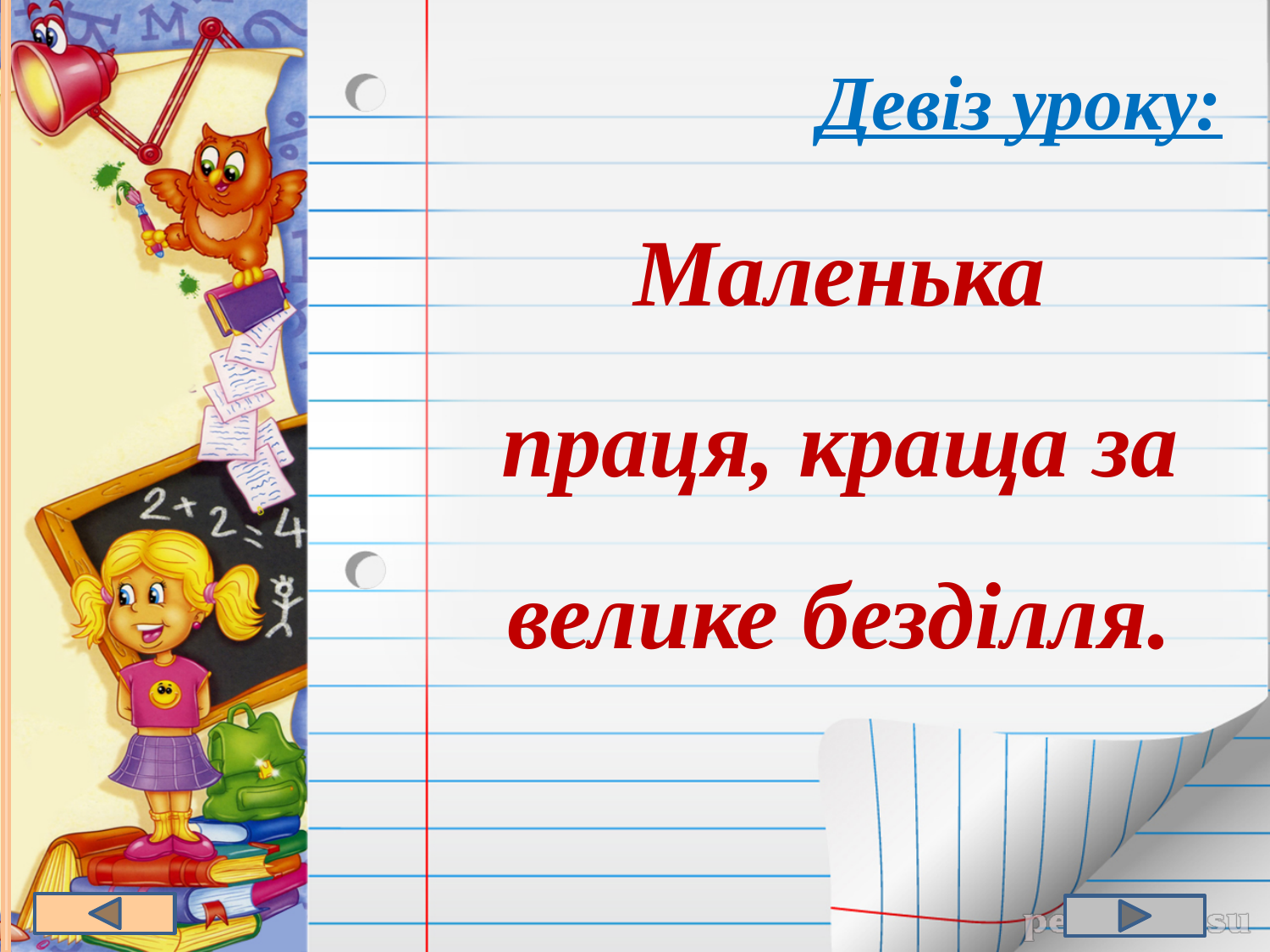

Девіз уроку:
Маленька праця, краща за велике безділля.